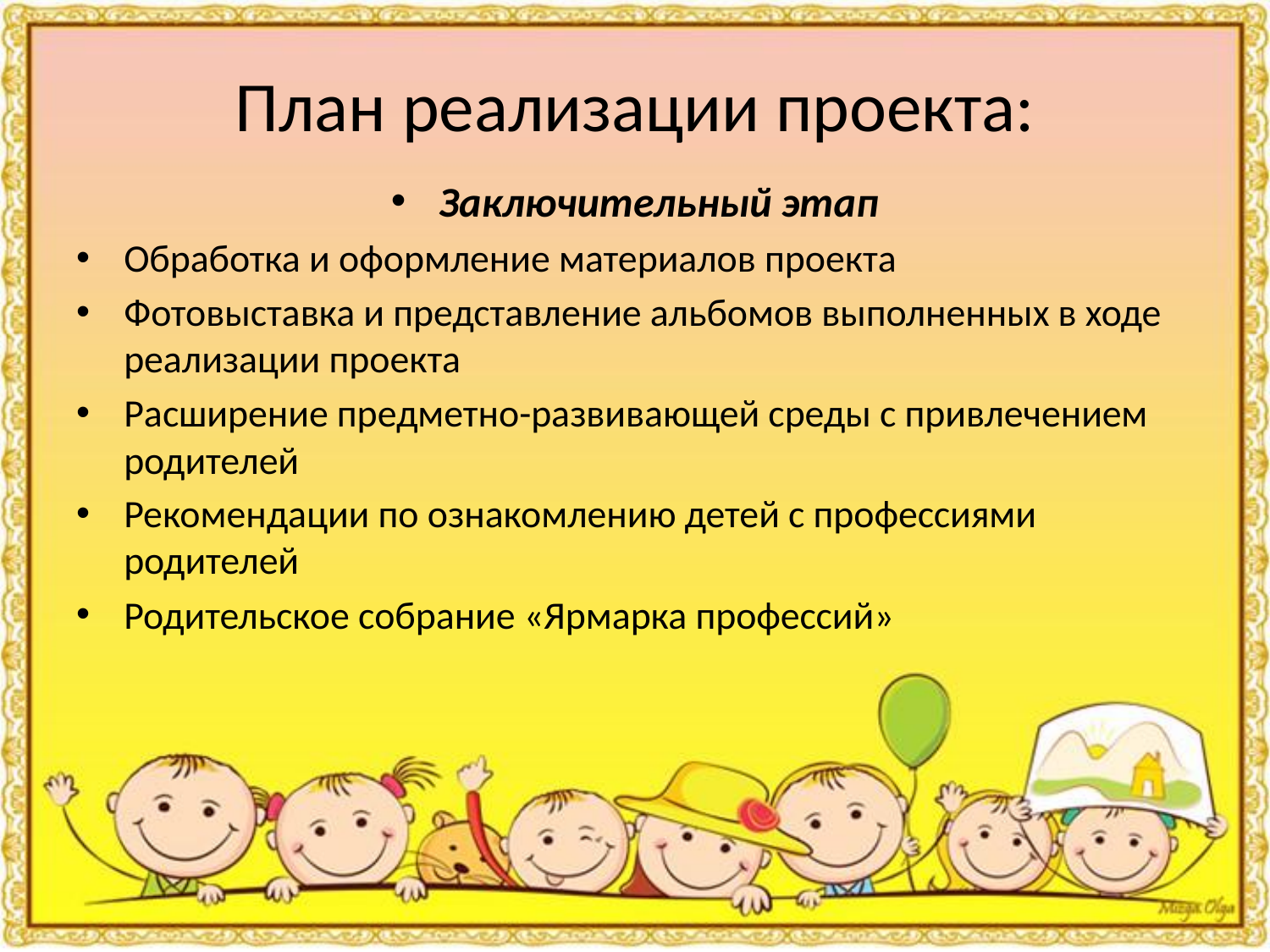

# План реализации проекта:
Заключительный этап
Обработка и оформление материалов проекта
Фотовыставка и представление альбомов выполненных в ходе реализации проекта
Расширение предметно-развивающей среды с привлечением родителей
Рекомендации по ознакомлению детей с профессиями родителей
Родительское собрание «Ярмарка профессий»